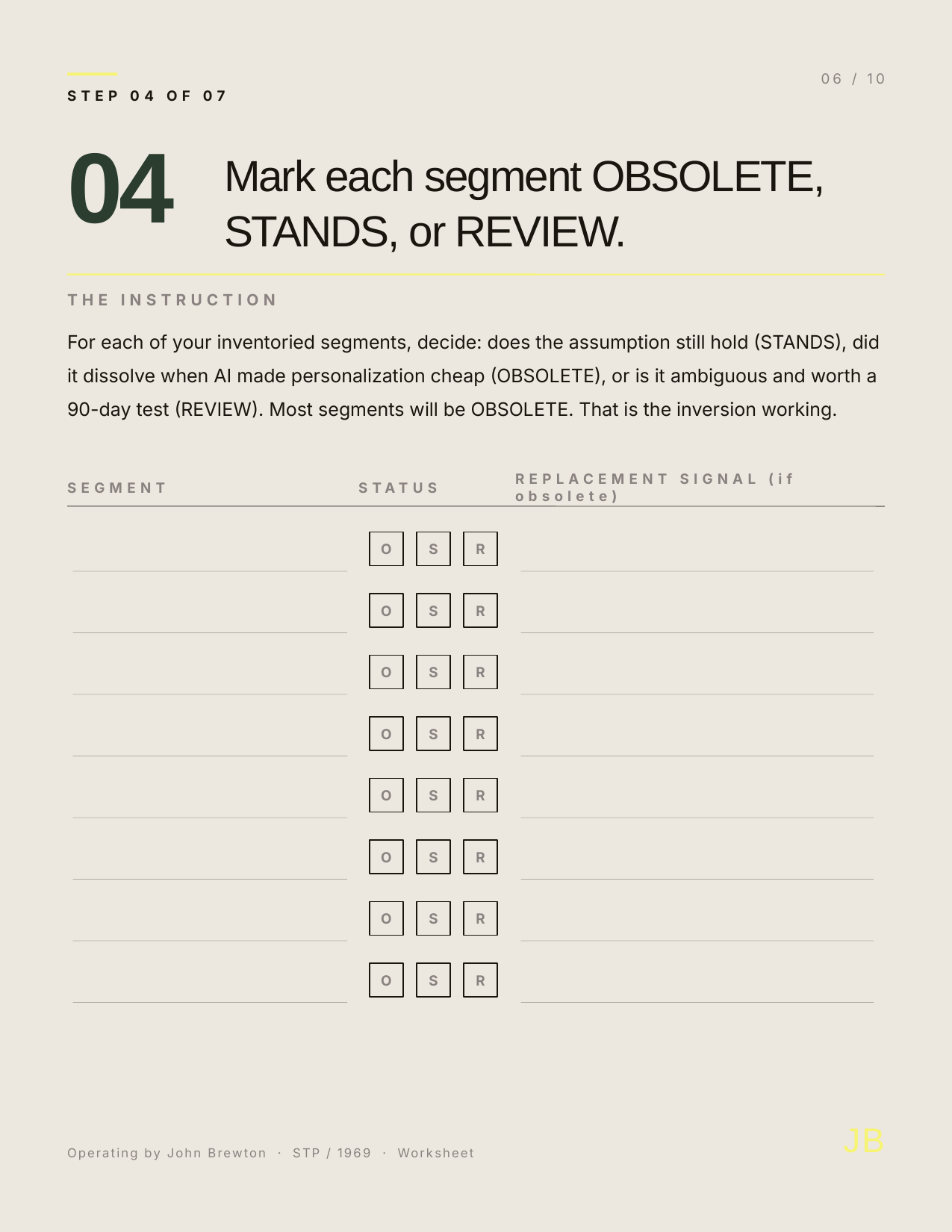

06 / 10

STEP 04 OF 07
04
Mark each segment OBSOLETE, STANDS, or REVIEW.

THE INSTRUCTION
For each of your inventoried segments, decide: does the assumption still hold (STANDS), did it dissolve when AI made personalization cheap (OBSOLETE), or is it ambiguous and worth a 90-day test (REVIEW). Most segments will be OBSOLETE. That is the inversion working.
SEGMENT
STATUS
REPLACEMENT SIGNAL (if obsolete)

O

S

R

O

S

R

O

S

R

O

S

R

O

S

R

O

S

R

O

S

R

O

S

R

JB
Operating by John Brewton  ·  STP / 1969  ·  Worksheet